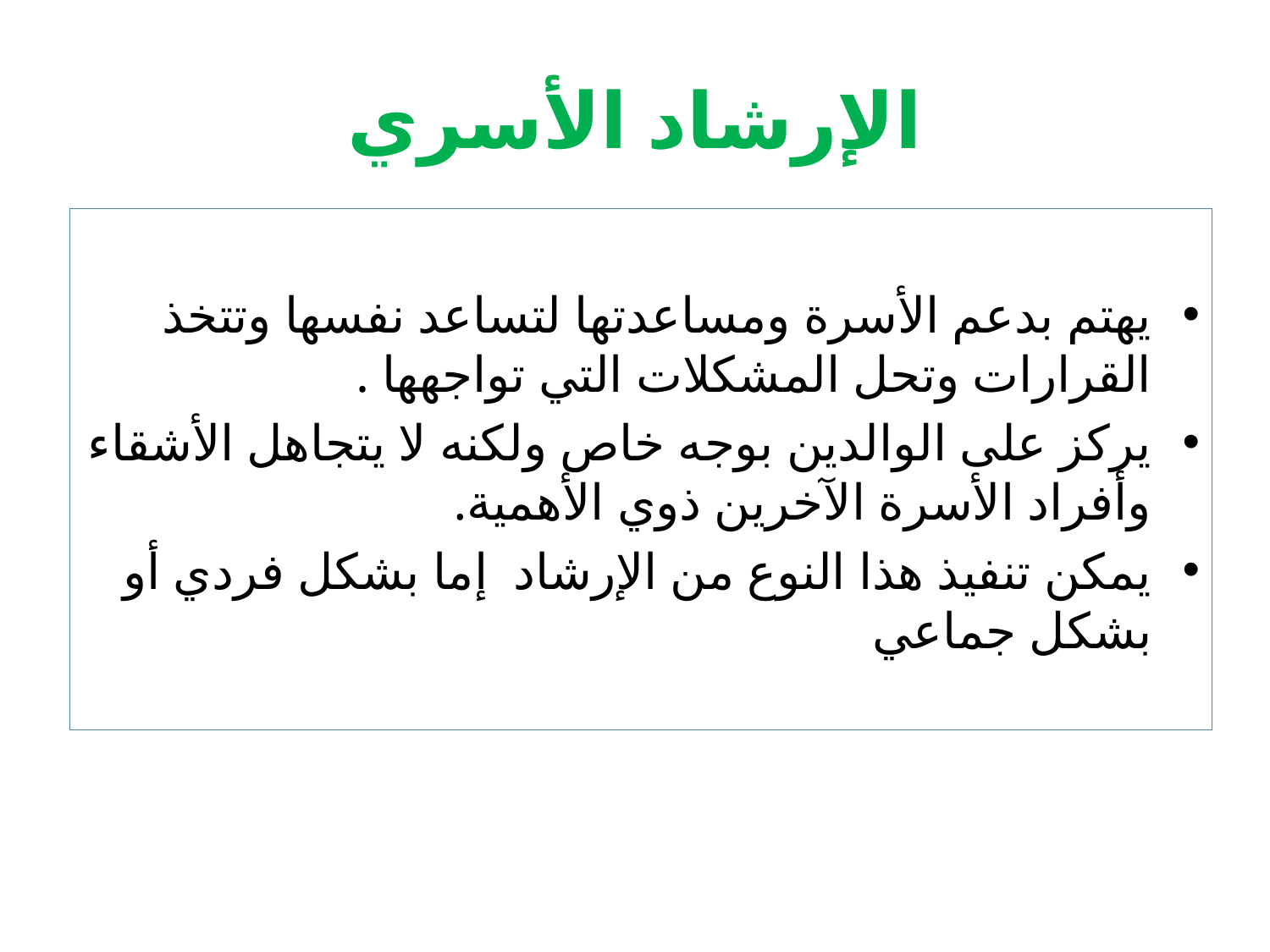

# الإرشاد الأسري

يهتم بدعم الأسرة ومساعدتها لتساعد نفسها وتتخذ القرارات وتحل المشكلات التي تواجهها .
يركز على الوالدين بوجه خاص ولكنه لا يتجاهل الأشقاء وأفراد الأسرة الآخرين ذوي الأهمية.
يمكن تنفيذ هذا النوع من الإرشاد  إما بشكل فردي أو بشكل جماعي